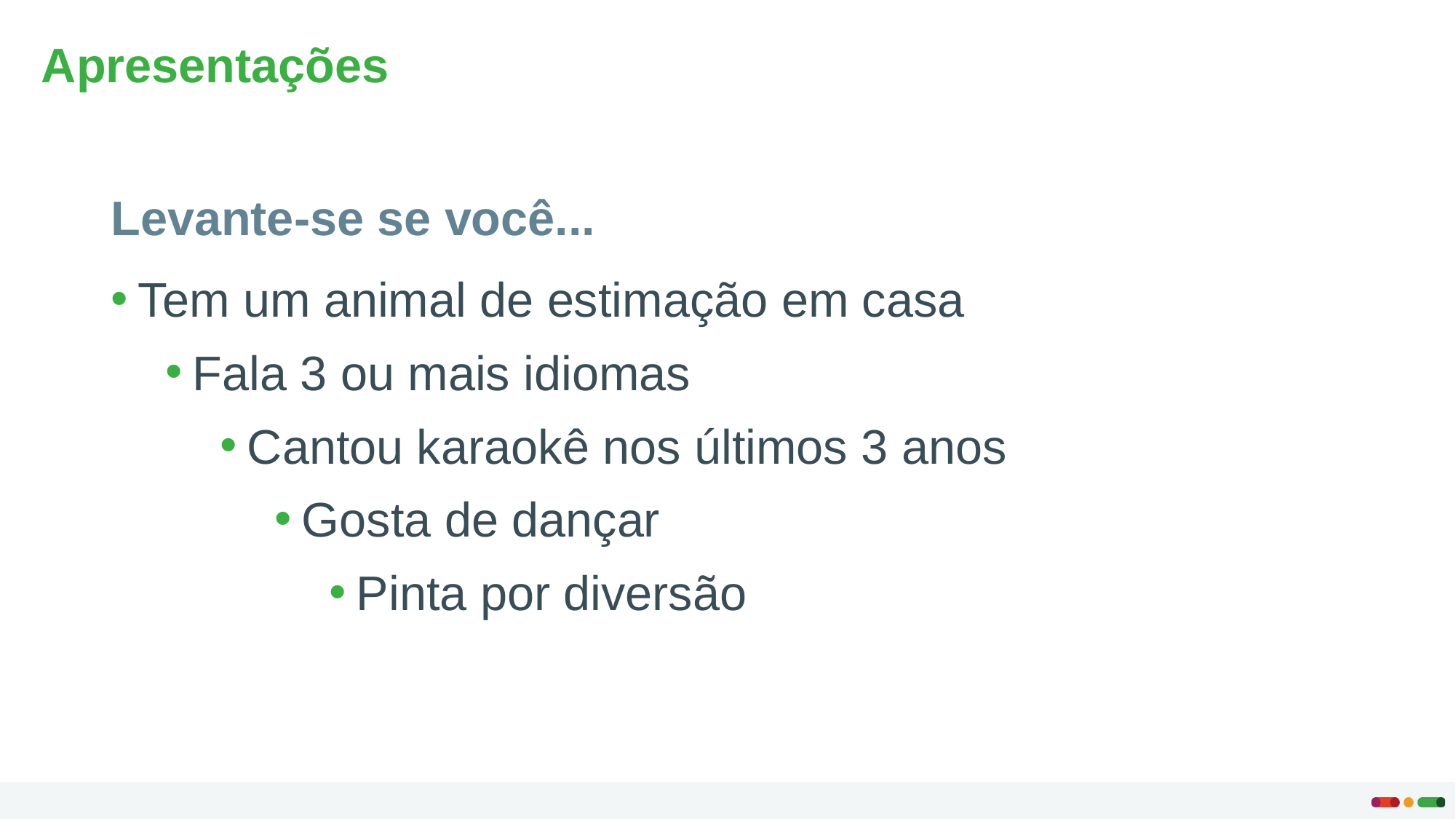

# Apresentações
Levante-se se você...
Tem um animal de estimação em casa
Fala 3 ou mais idiomas
Cantou karaokê nos últimos 3 anos
Gosta de dançar
Pinta por diversão